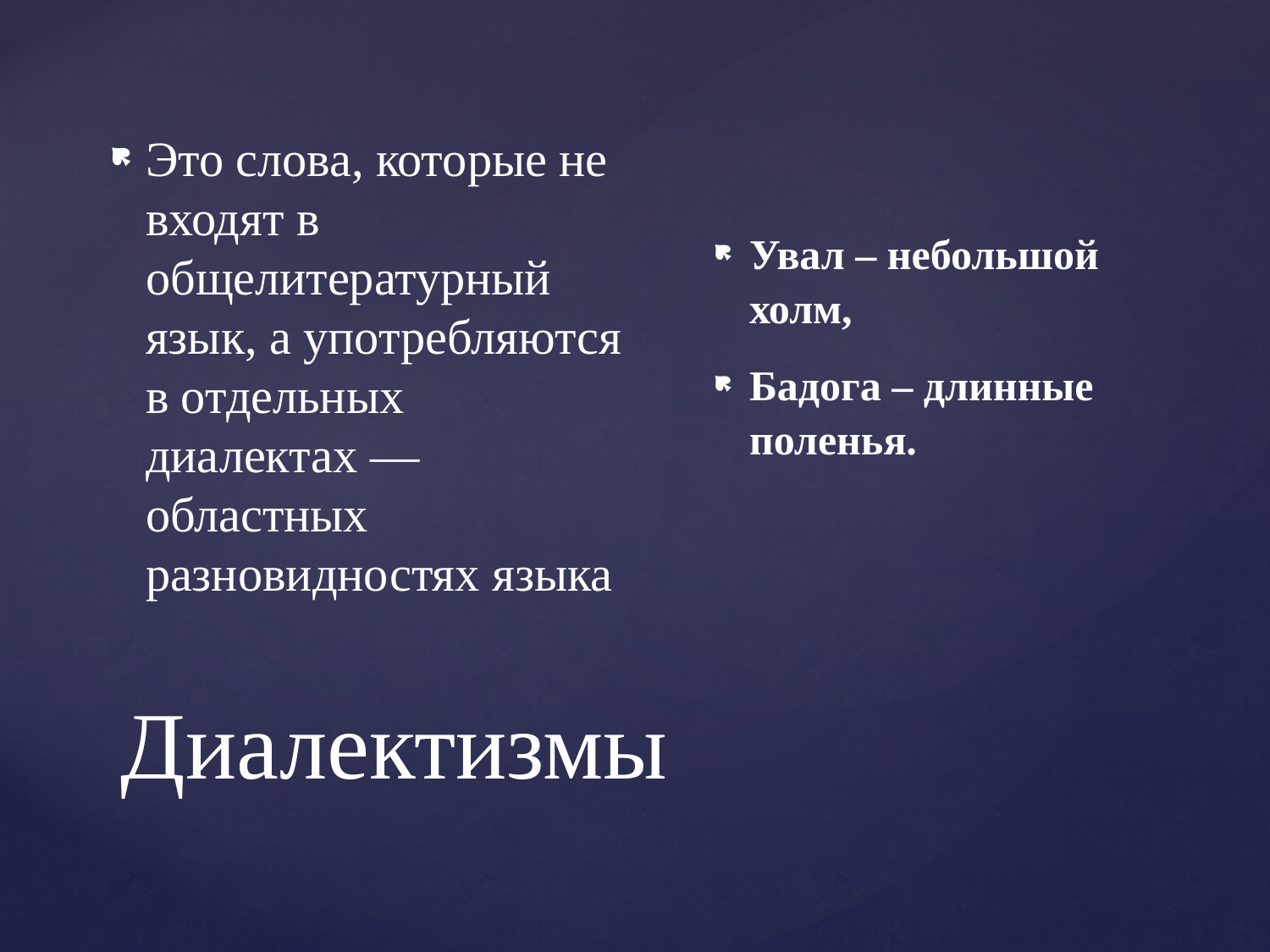

Это слова, которые не входят в общелитературный язык, а употребляются в отдельных диалектах — областных разновидностях языка
Увал – небольшой холм,
Бадога – длинные поленья.
# Диалектизмы